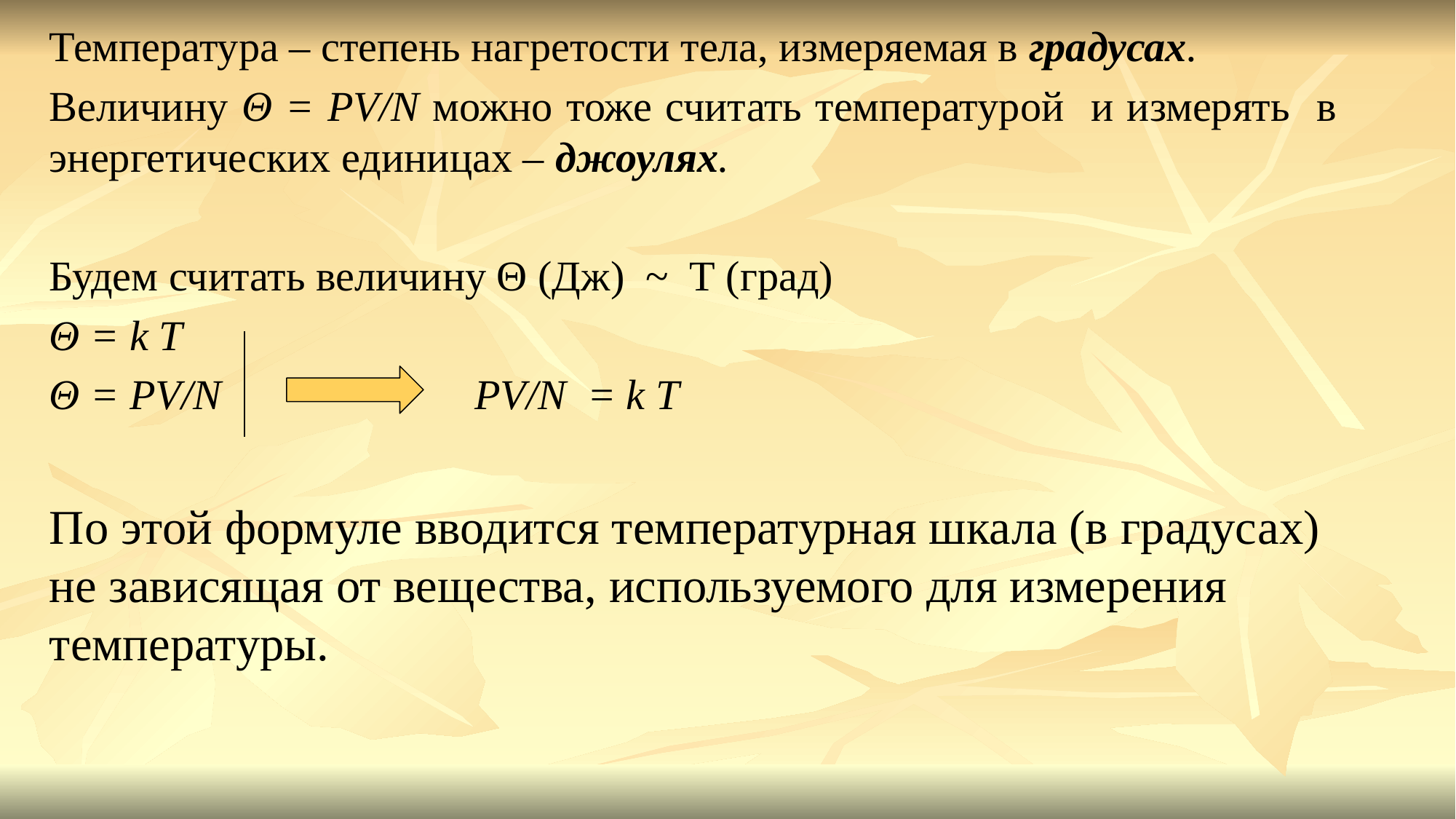

Температура – степень нагретости тела, измеряемая в градусах.
Величину Θ = PV/N можно тоже считать температурой  и измерять  в энергетических единицах – джоулях.

Будем считать величину Θ (Дж)  ~  Т (град)
Θ = k T
Θ = PV/N                        PV/N  = k Т

По этой формуле вводится температурная шкала (в градусах) не зависящая от вещества, используемого для измерения температуры.